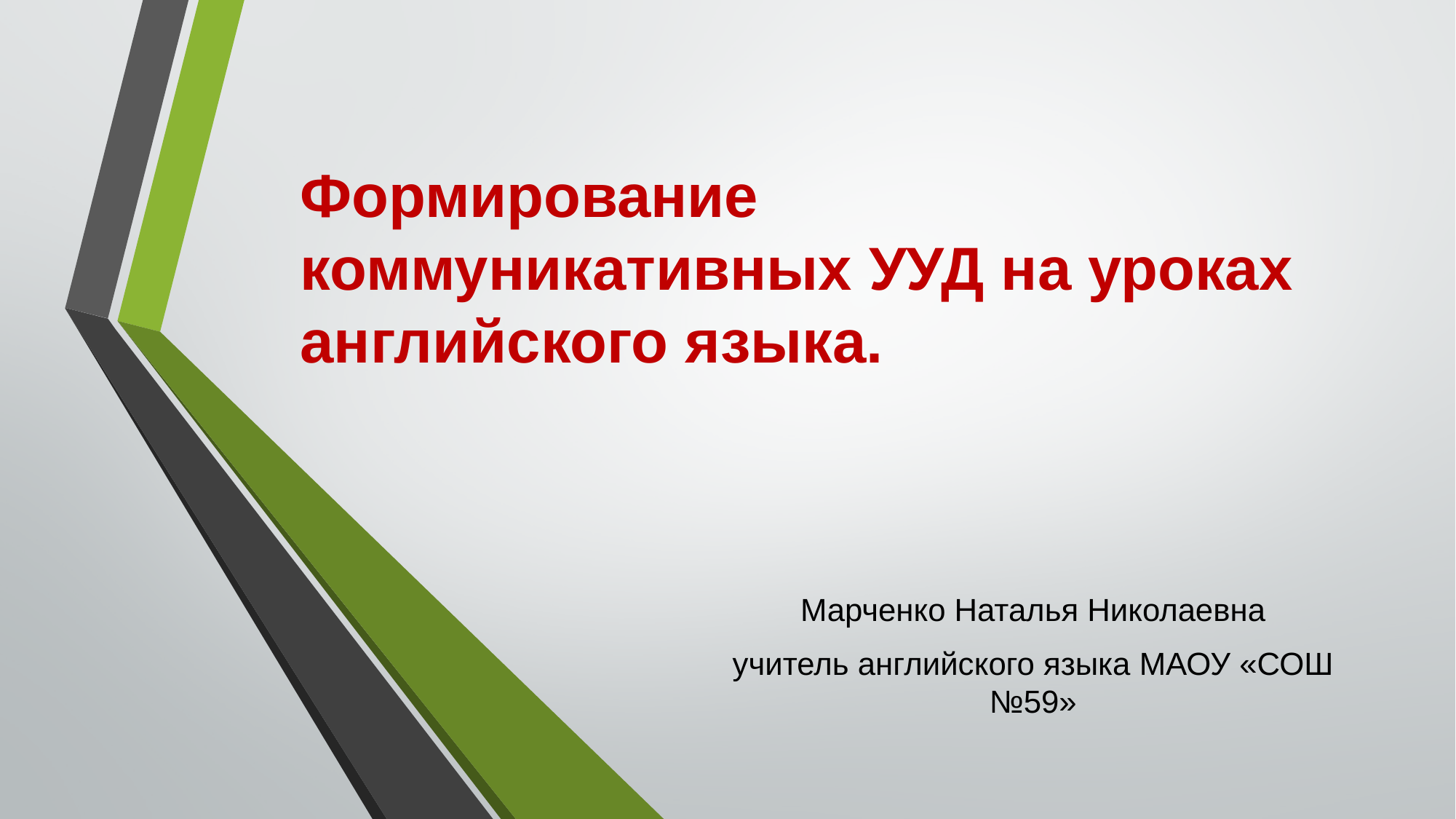

# Формирование коммуникативных УУД на уроках английского языка.
Марченко Наталья Николаевна
учитель английского языка МАОУ «СОШ №59»